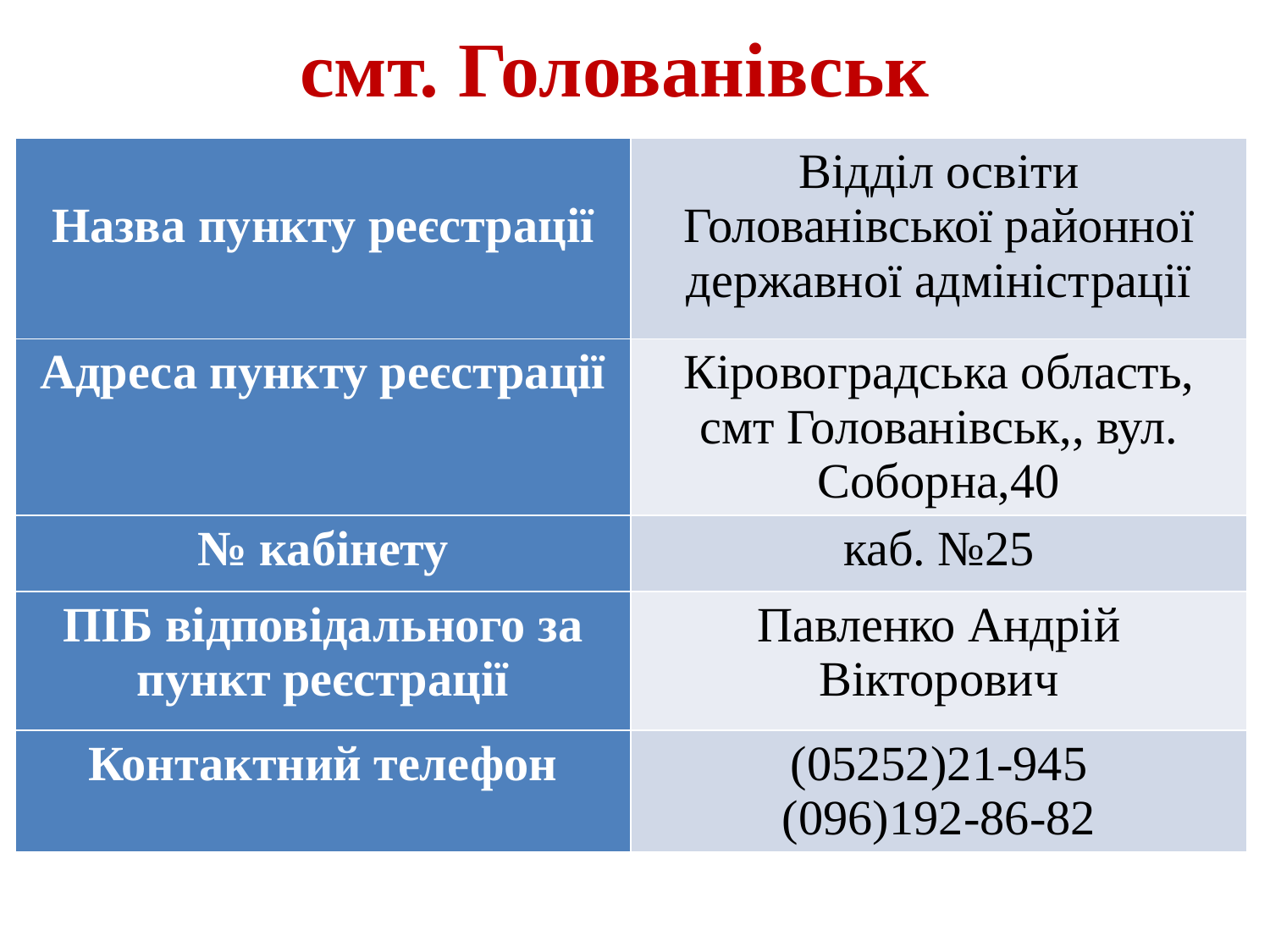

# смт. Голованівськ
| Назва пункту реєстрації | Відділ освіти Голованівської районної державної адміністрації |
| --- | --- |
| Адреса пункту реєстрації | Кіровоградська область, смт Голованівськ,, вул. Соборна,40 |
| № кабінету | каб. №25 |
| ПІБ відповідального за пункт реєстрації | Павленко Андрій Вікторович |
| Контактний телефон | (05252)21-945 (096)192-86-82 |